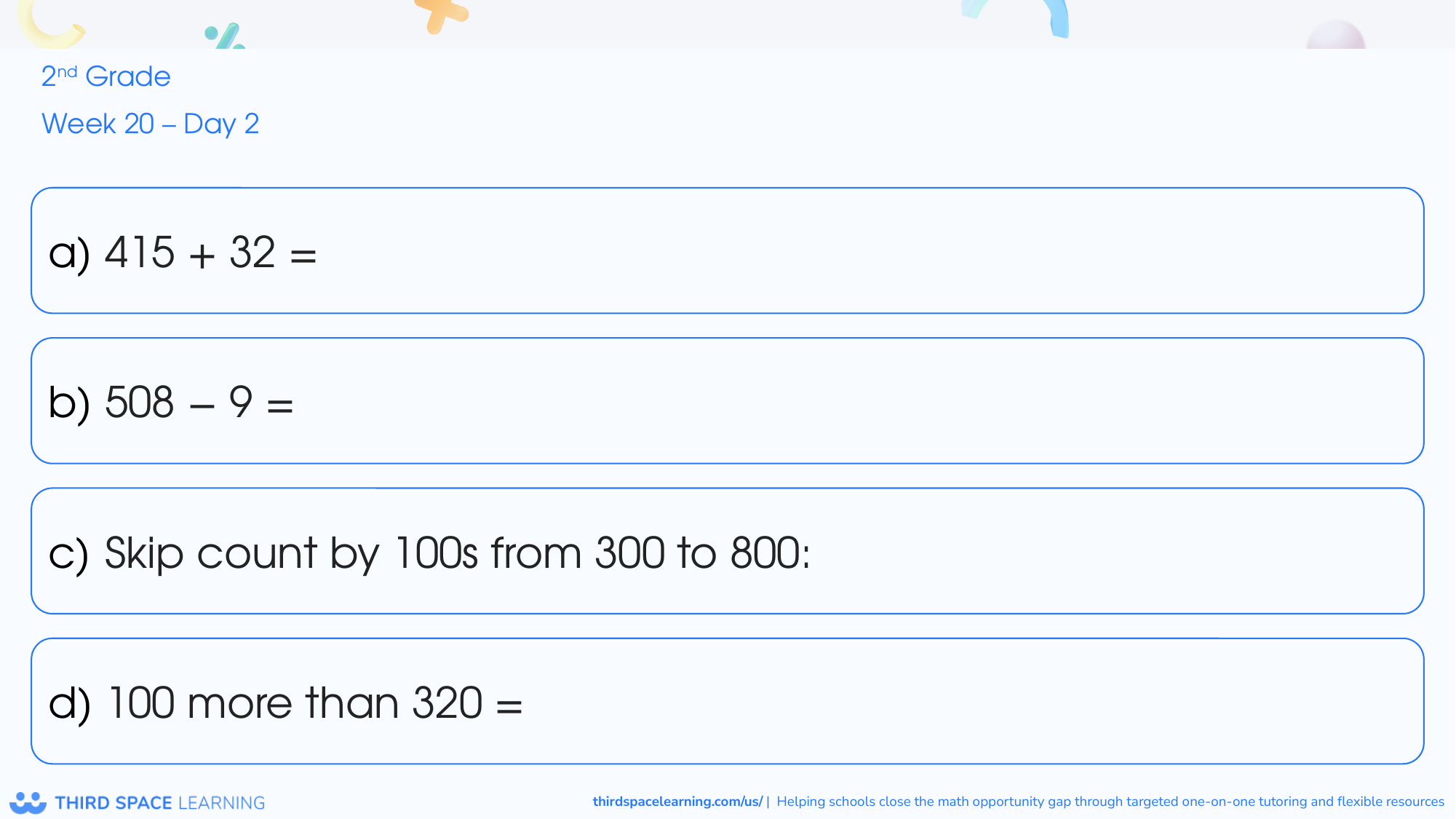

2nd Grade
Week 20 – Day 2
415 + 32 =
508 − 9 =
Skip count by 100s from 300 to 800:
100 more than 320 =